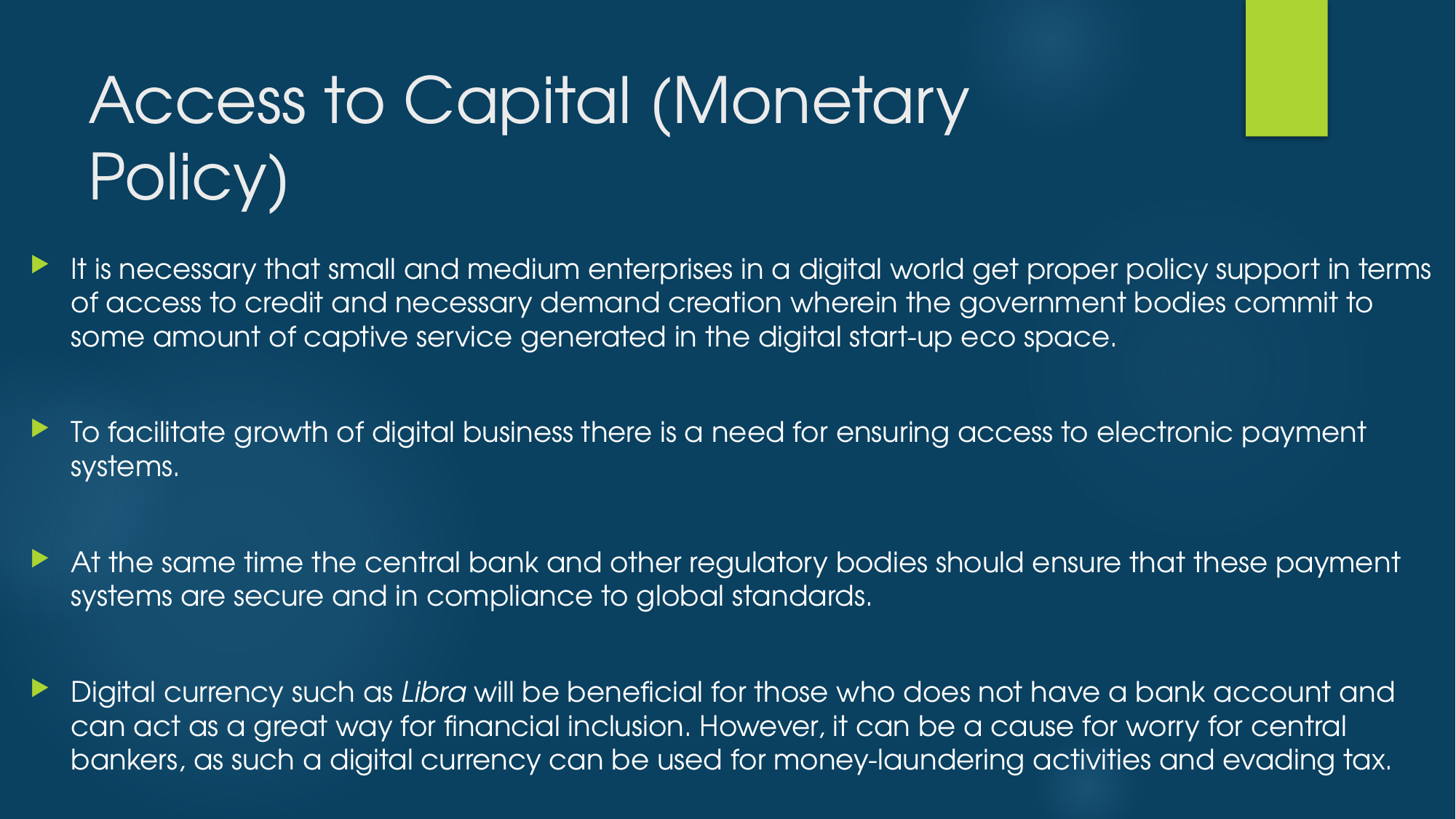

# Access to Capital (Monetary Policy)
It is necessary that small and medium enterprises in a digital world get proper policy support in terms of access to credit and necessary demand creation wherein the government bodies commit to some amount of captive service generated in the digital start-up eco space.

To facilitate growth of digital business there is a need for ensuring access to electronic payment systems.

At the same time the central bank and other regulatory bodies should ensure that these payment systems are secure and in compliance to global standards.

Digital currency such as Libra will be beneficial for those who does not have a bank account and can act as a great way for financial inclusion. However, it can be a cause for worry for central bankers, as such a digital currency can be used for money-laundering activities and evading tax.